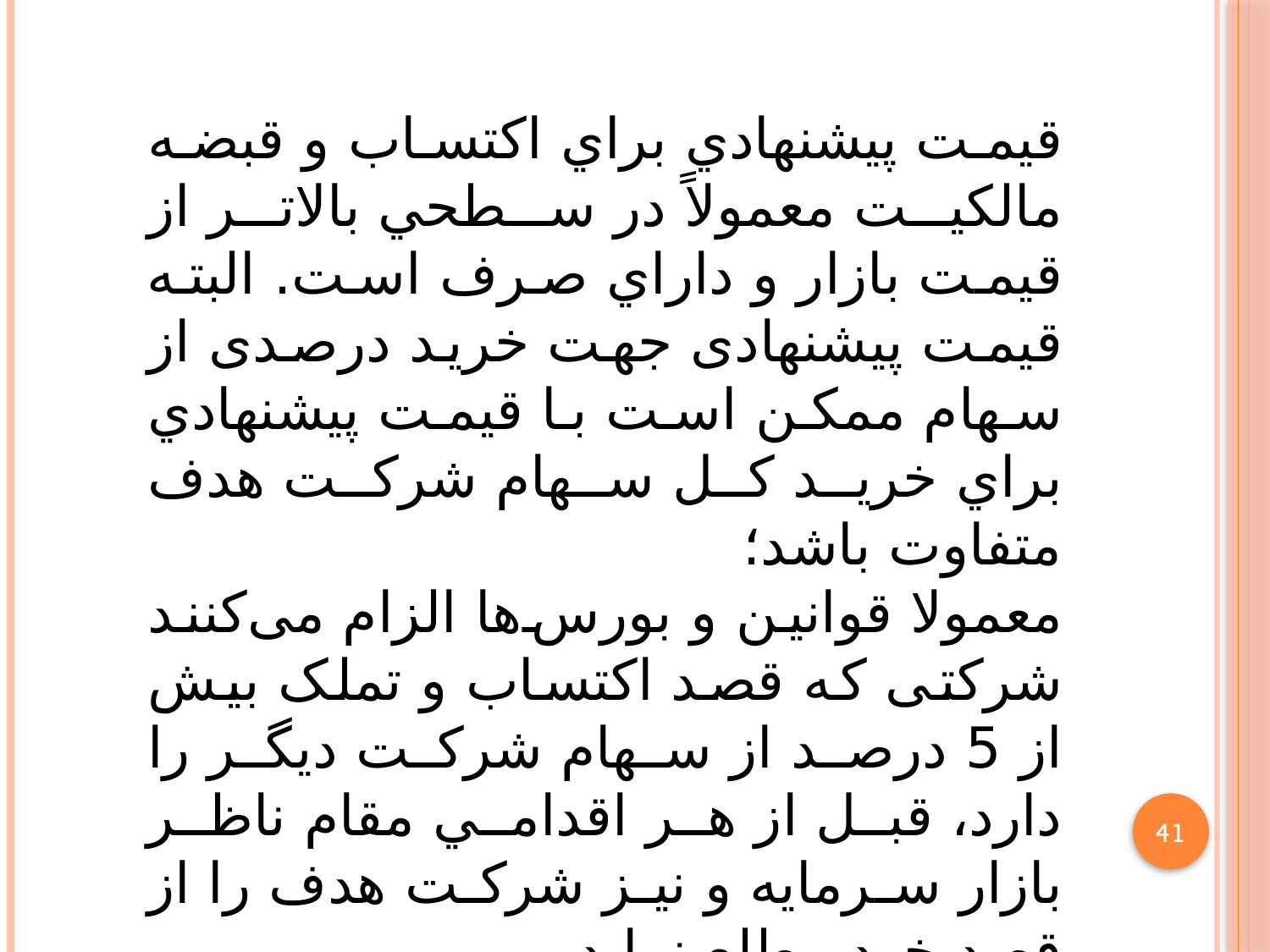

قيمت پيشنهادي براي اکتساب و قبضه مالکيت معمولاً در سطحي بالاتر از قیمت بازار و داراي صرف است. البته قیمت پیشنهادی جهت خرید درصدی از سهام ممکن است با قيمت پيشنهادي براي خريد کل سهام شرکت هدف متفاوت باشد؛
معمولا قوانین و بورس‌ها الزام می‌کنند شرکتی که قصد اکتساب و تملک بیش از 5 درصد از سهام شرکت دیگر را دارد، قبل از هر اقدامي مقام ناظر بازار سرمايه و نیز شرکت هدف را از قصد خود مطلع نماید.

41